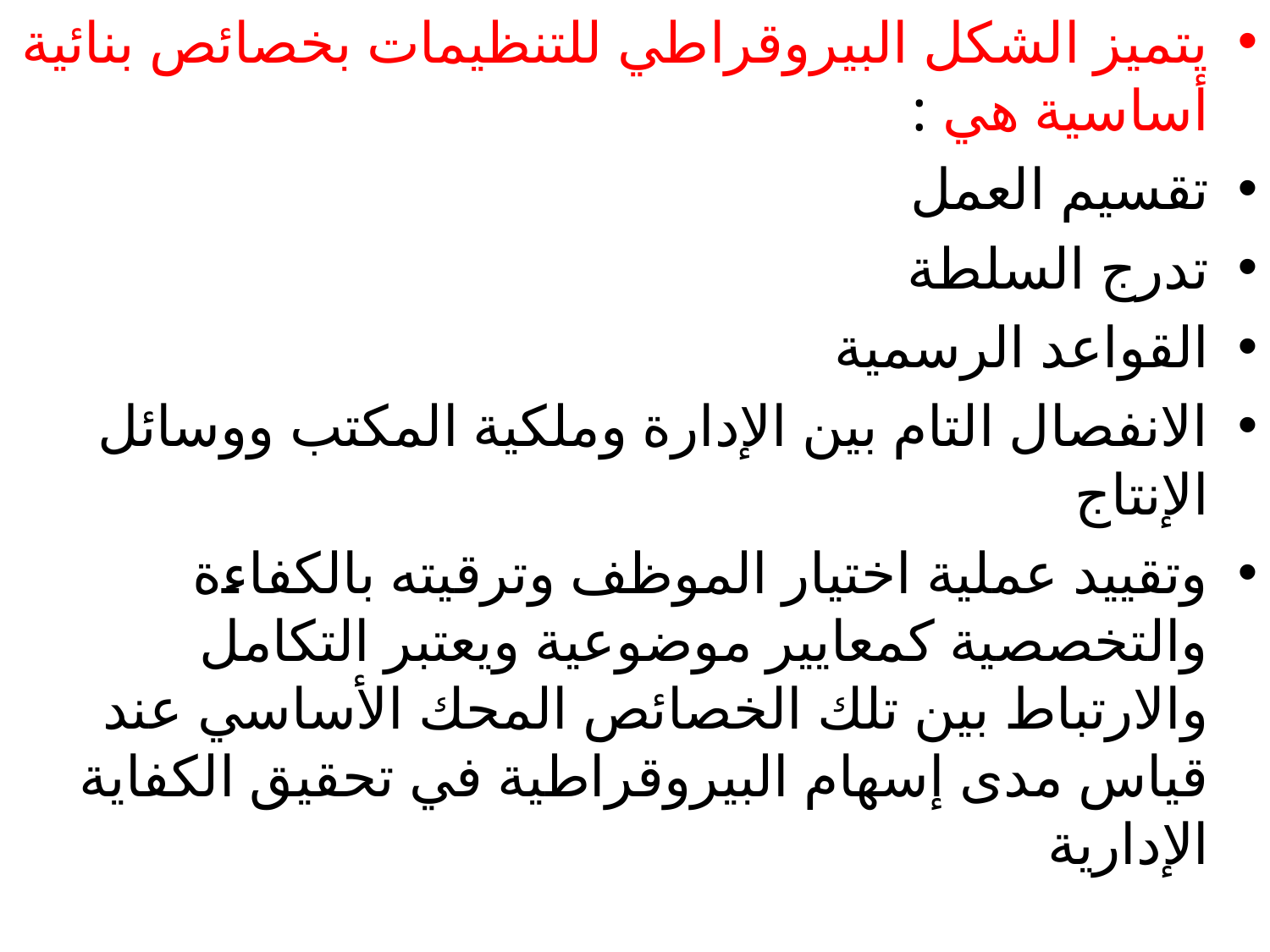

يتميز الشكل البيروقراطي للتنظيمات بخصائص بنائية أساسية هي :
تقسيم العمل
تدرج السلطة
القواعد الرسمية
الانفصال التام بين الإدارة وملكية المكتب ووسائل الإنتاج
وتقييد عملية اختيار الموظف وترقيته بالكفاءة والتخصصية كمعايير موضوعية ويعتبر التكامل والارتباط بين تلك الخصائص المحك الأساسي عند قياس مدى إسهام البيروقراطية في تحقيق الكفاية الإدارية

#